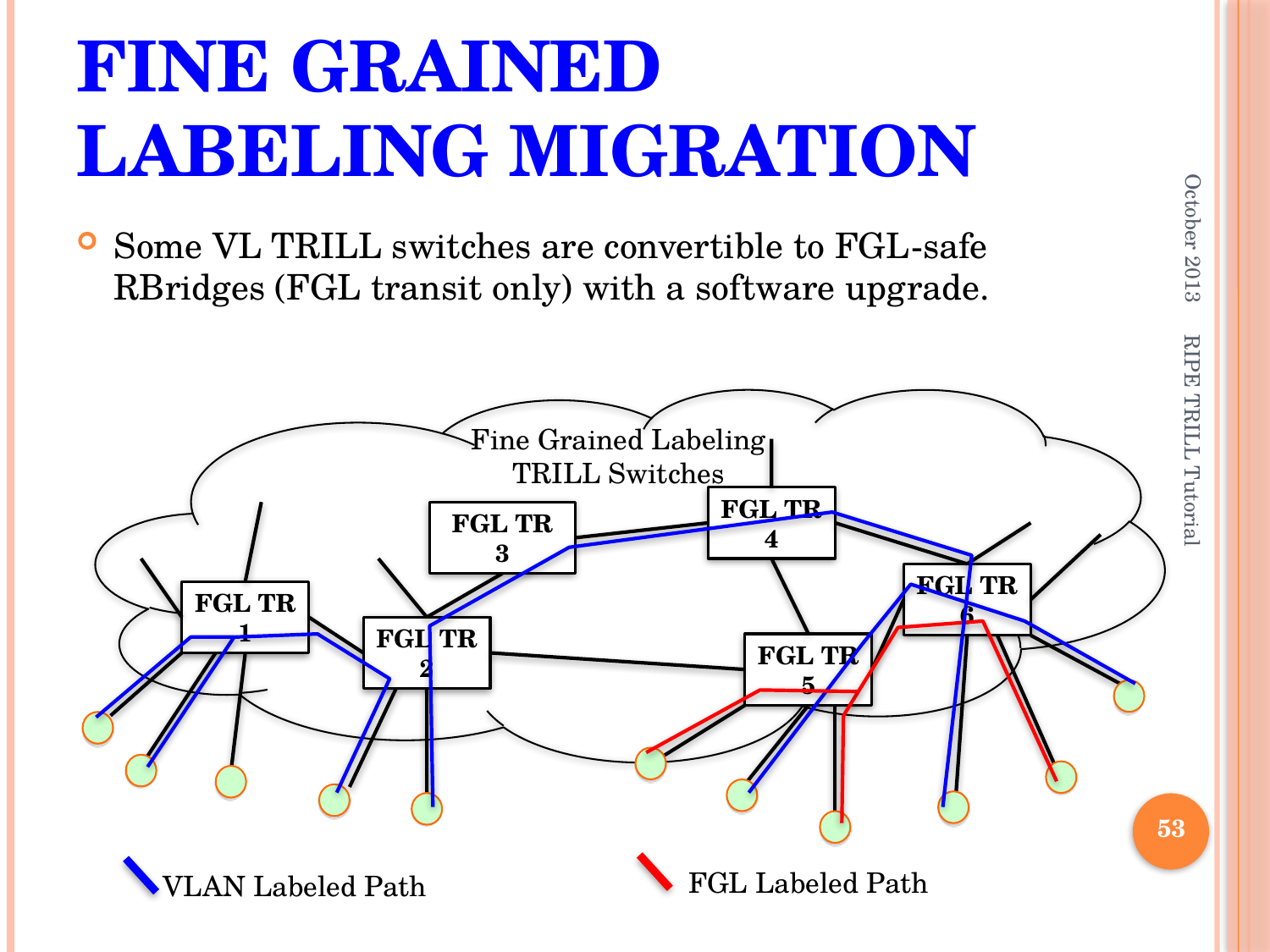

# Fine Grained Labeling Migration
October 2013
Some VL TRILL switches are convertible to FGL-safe RBridges (FGL transit only) with a software upgrade.

Fine Grained Labeling TRILL Switches
FGL TR 4
FGL TR 3

RIPE TRILL Tutorial
FGL TR 6
FGL TR 1

FGL TR 2

FGL TR 5

53

FGL Labeled Path
VLAN Labeled Path